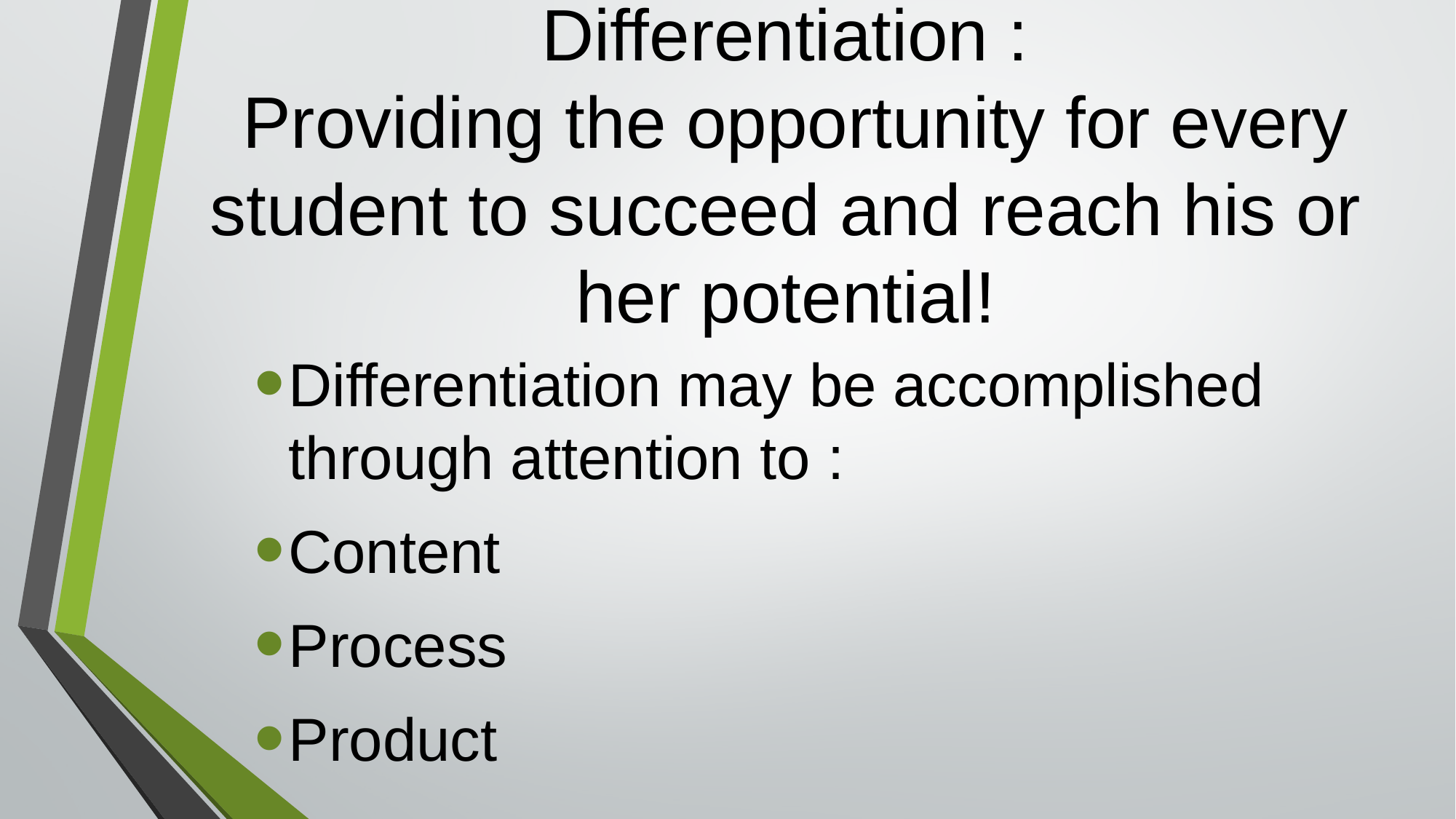

# Differentiation : Providing the opportunity for every student to succeed and reach his or her potential!
Differentiation may be accomplished through attention to :
Content
Process
Product